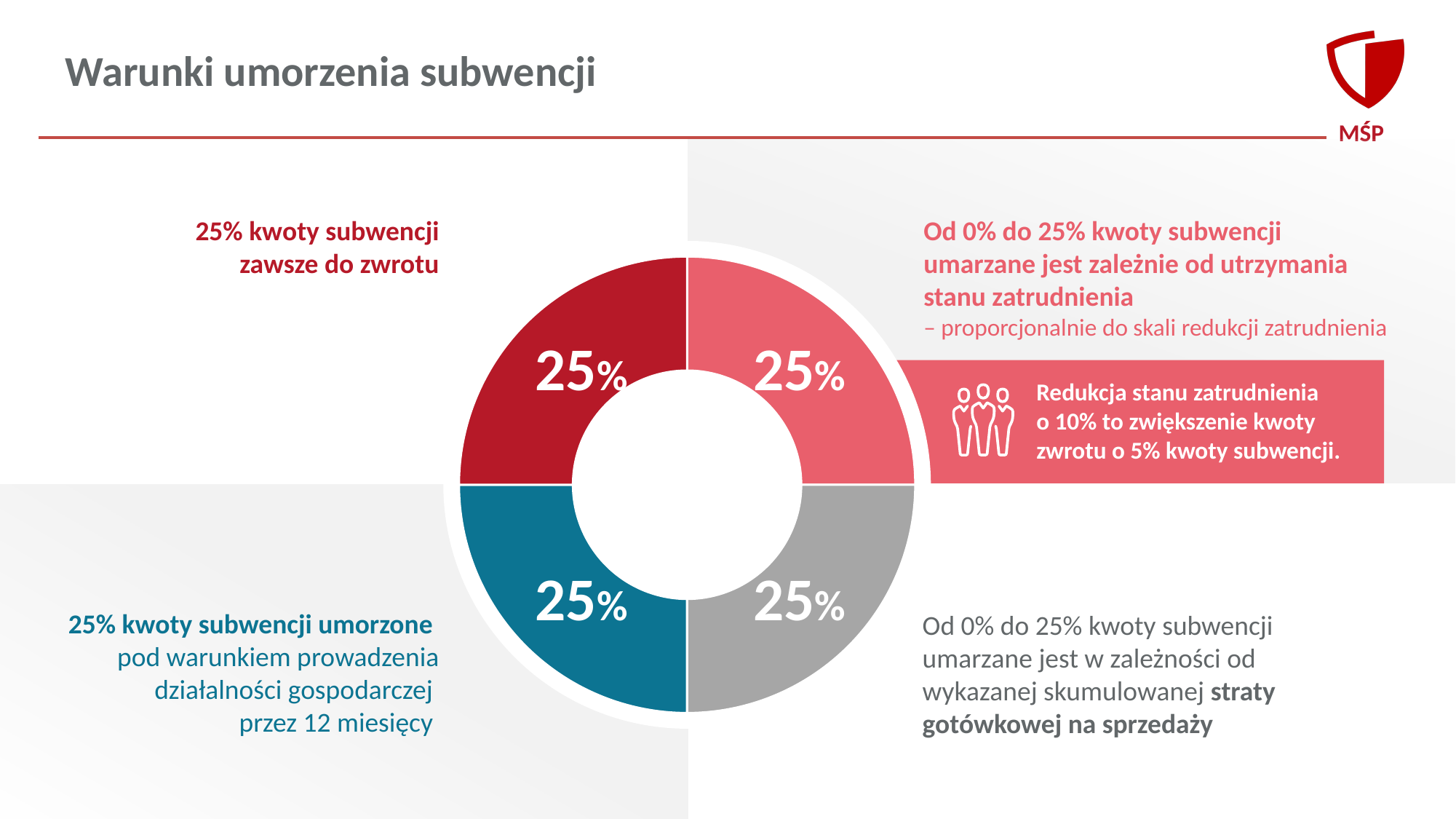

Warunki umorzenia subwencji

25% kwoty subwencji zawsze do zwrotu
Od 0% do 25% kwoty subwencji umarzane jest zależnie od utrzymania stanu zatrudnienia
– proporcjonalnie do skali redukcji zatrudnienia

### Chart

| Category | Sprzedaż |
|---|---|
| 1. kwartał | 0.25 |
| 2. kwartał | 0.25 |
| 3. kwartał | 0.25 |
| 4. kwartał | 0.25 |
25%
25%

Redukcja stanu zatrudnienia
o 10% to zwiększenie kwoty zwrotu o 5% kwoty subwencji.

25%
25%
25% kwoty subwencji umorzone
pod warunkiem prowadzenia działalności gospodarczej
przez 12 miesięcy
Od 0% do 25% kwoty subwencji umarzane jest w zależności od wykazanej skumulowanej straty gotówkowej na sprzedaży